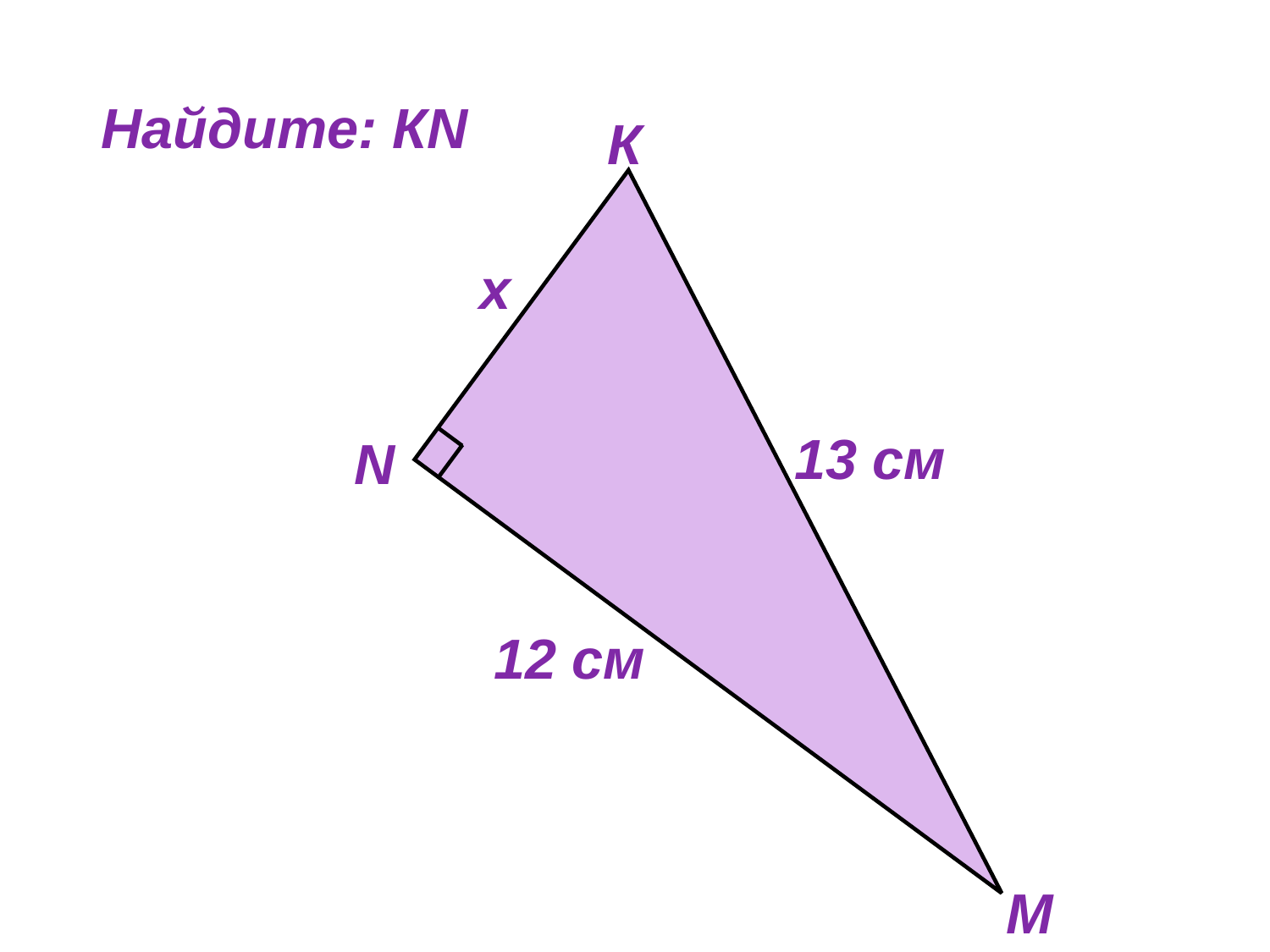

Найдите: КN
К
х

13 cм
N

12 см
М